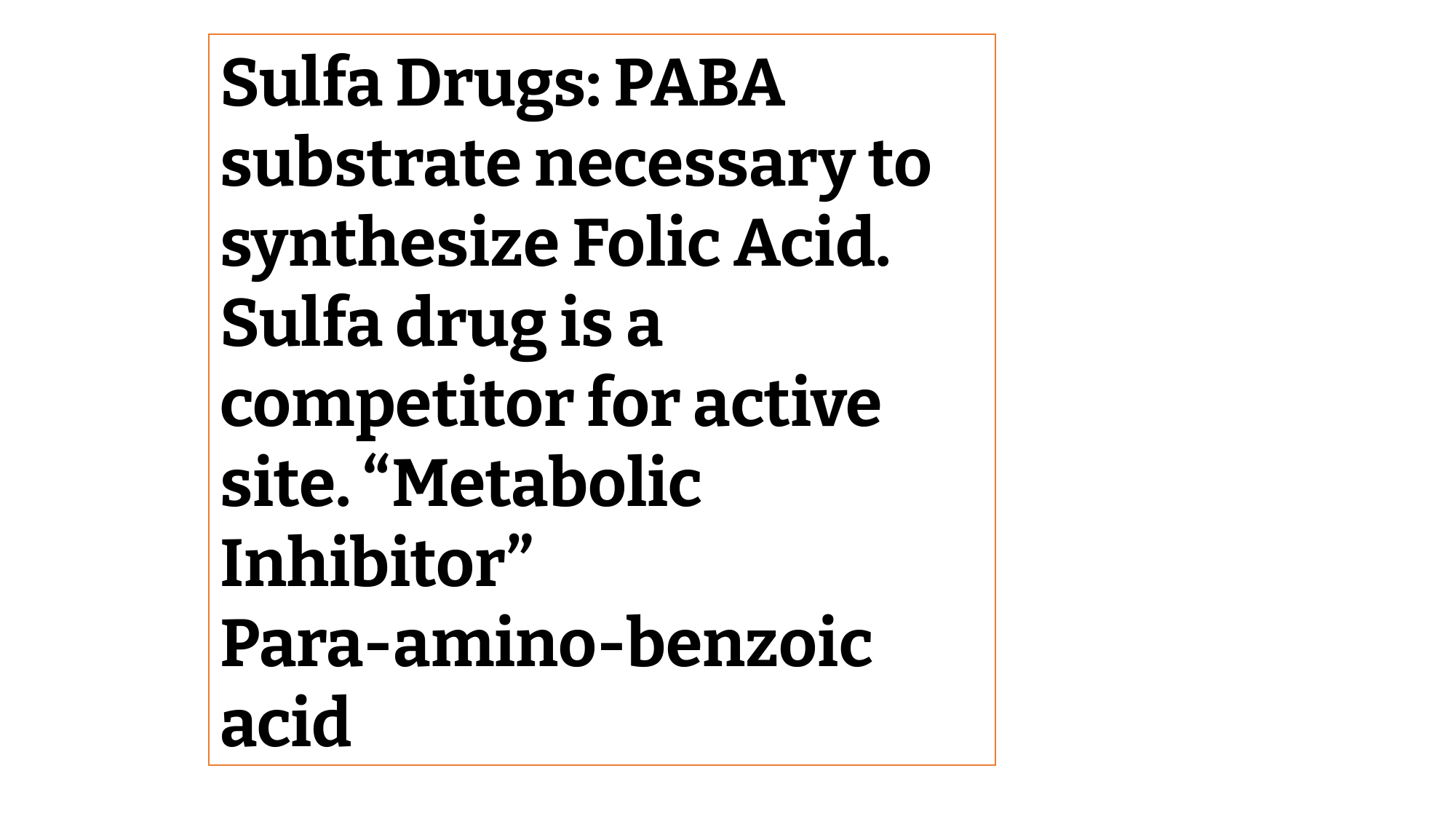

Sulfa Drugs: PABA substrate necessary to synthesize Folic Acid. Sulfa drug is a competitor for active site. “Metabolic Inhibitor”
Para-amino-benzoic acid